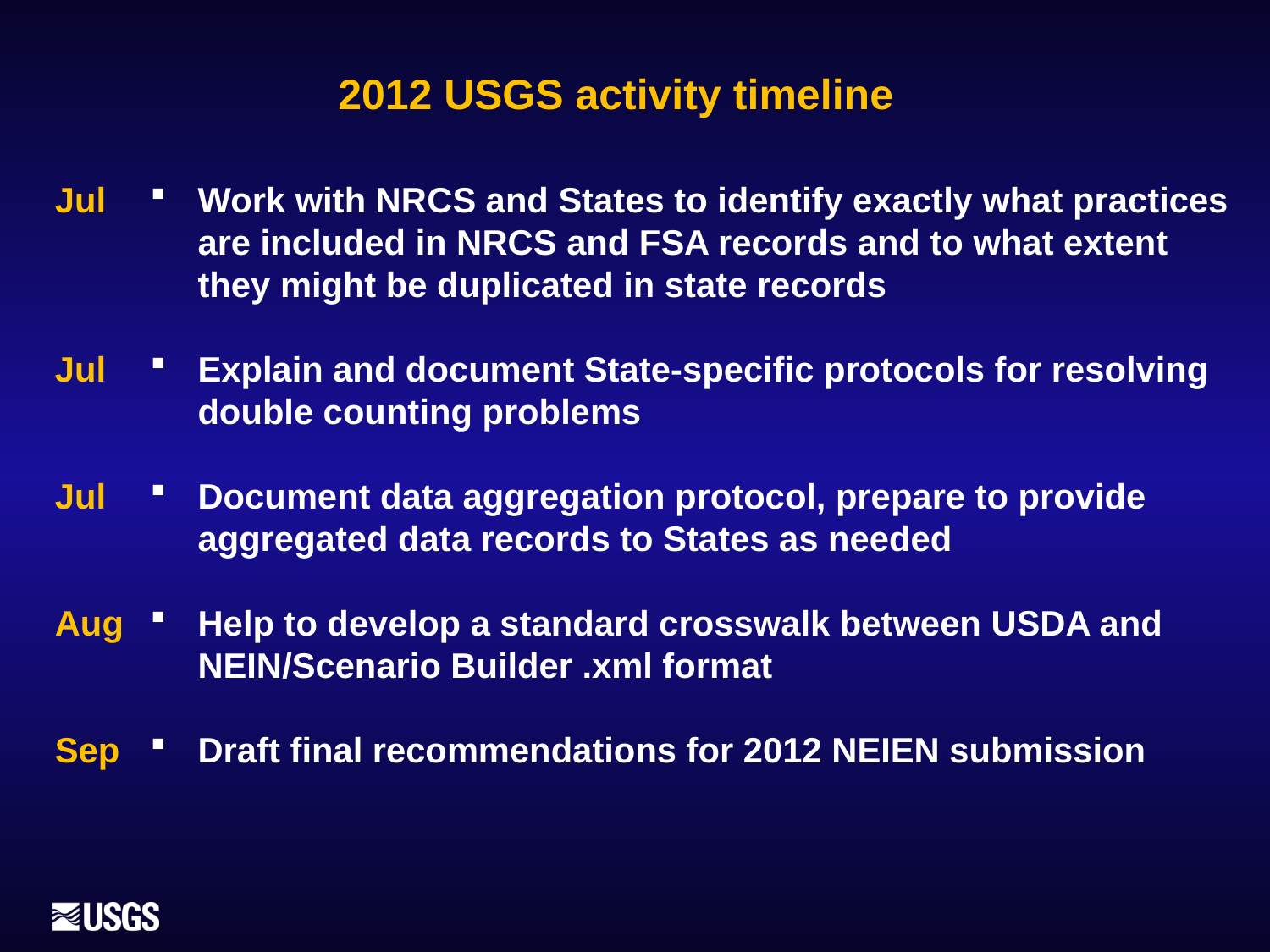

2012 USGS activity timeline

Jul

Jul

Jul

Aug

Sep
Work with NRCS and States to identify exactly what practices are included in NRCS and FSA records and to what extent they might be duplicated in state records

Explain and document State-specific protocols for resolving double counting problems

Document data aggregation protocol, prepare to provide aggregated data records to States as needed

Help to develop a standard crosswalk between USDA and NEIN/Scenario Builder .xml format

Draft final recommendations for 2012 NEIEN submission